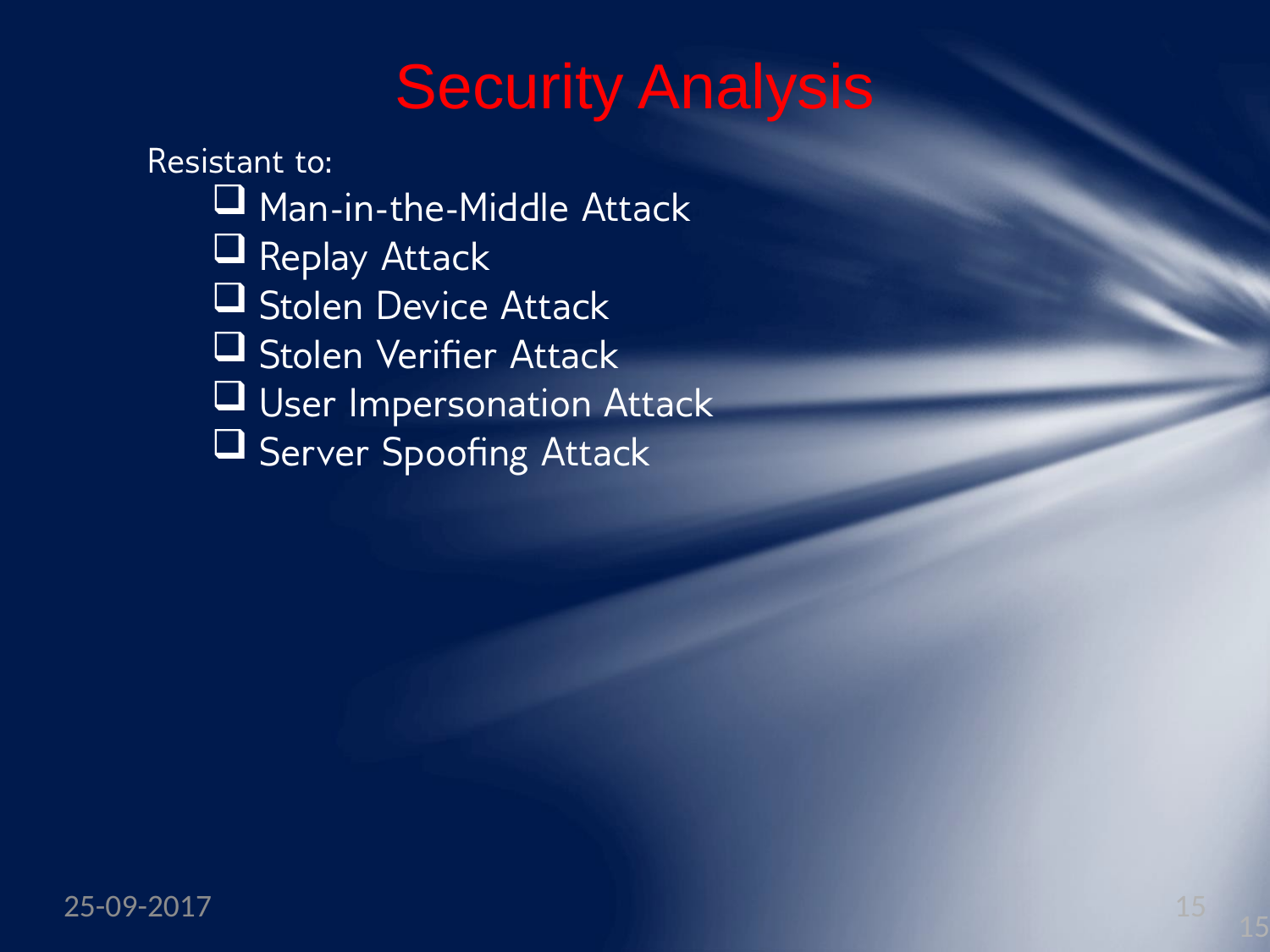

25-09-2017
15
# Security Analysis
Resistant to:
Man-in-the-Middle Attack
Replay Attack
Stolen Device Attack
Stolen Verifier Attack
User Impersonation Attack
Server Spoofing Attack
15